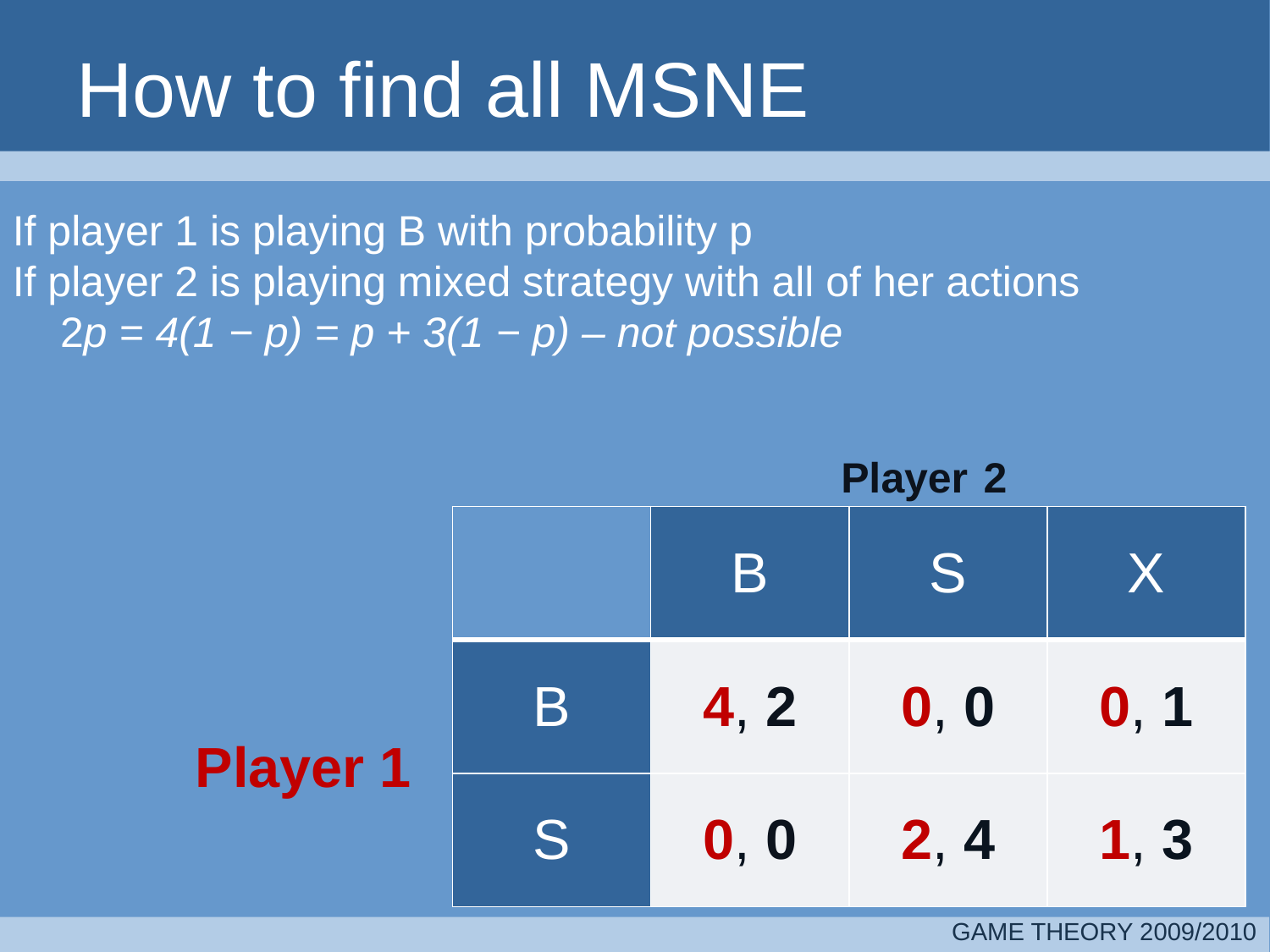

# How to find all MSNE
If player 1 is playing B with probability p
If player 2 is playing mixed strategy with all of her actions
	2p = 4(1 − p) = p + 3(1 − p) – not possible
Player 2
|  | B | S | X |
| --- | --- | --- | --- |
| B | 4, 2 | 0, 0 | 0, 1 |
| S | 0, 0 | 2, 4 | 1, 3 |
Player 1
GAME THEORY 2009/2010